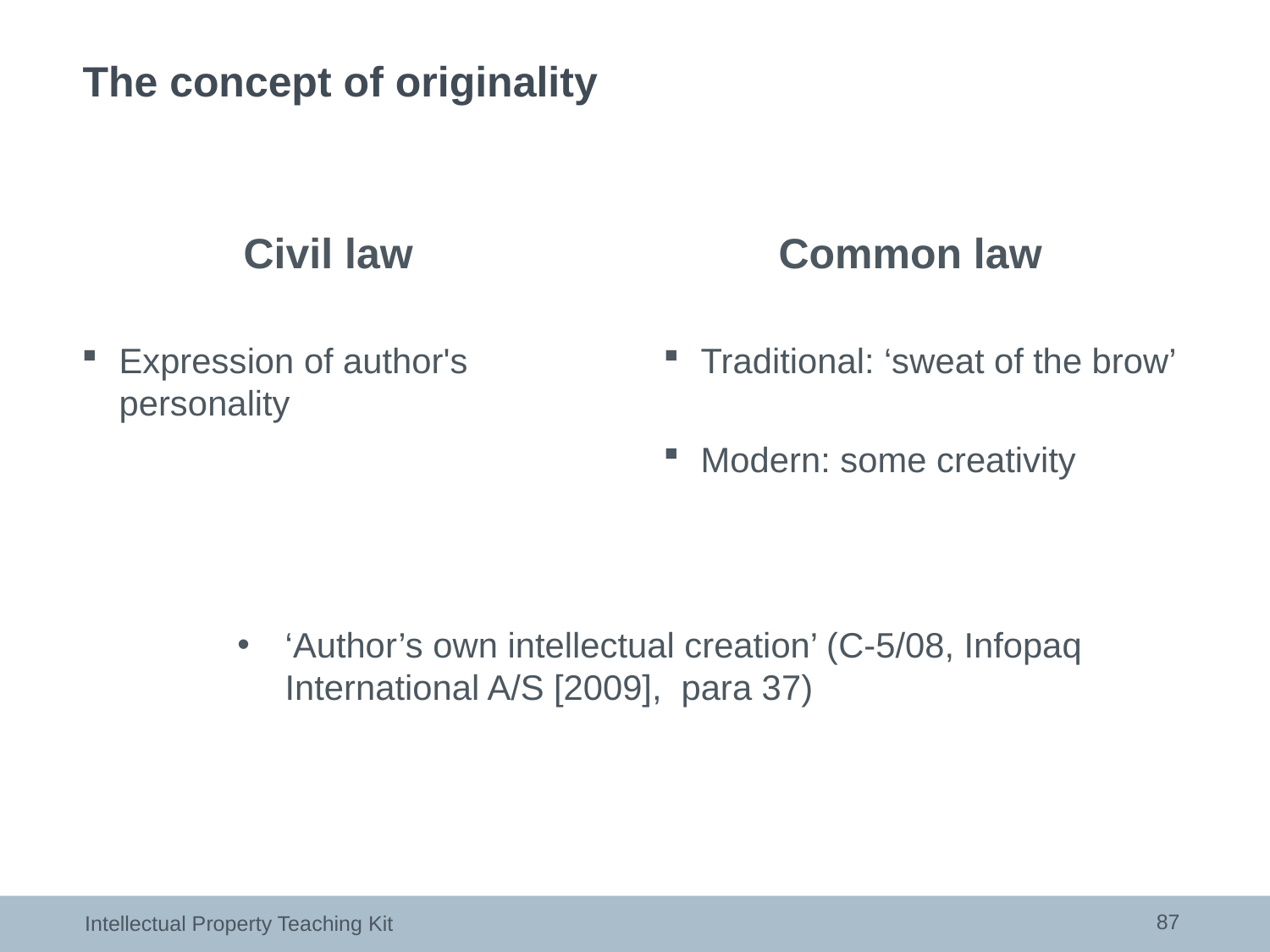

# The concept of originality
Civil law
Common law

Expression of author's personality

Traditional: ‘sweat of the brow’

Modern: some creativity
‘Author’s own intellectual creation’ (C‑5/08, Infopaq International A/S [2009],  para 37)

87
Intellectual Property Teaching Kit